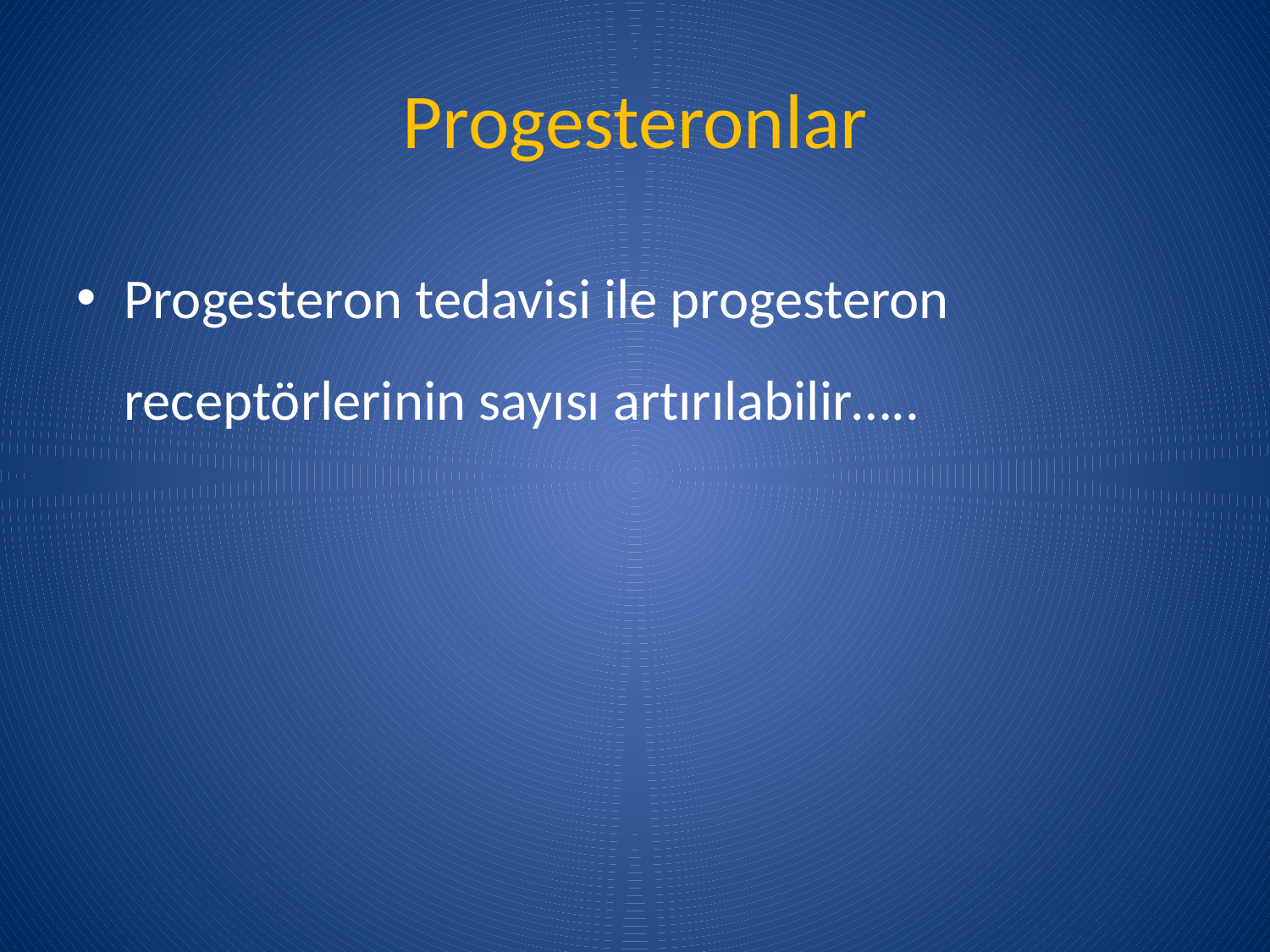

# Progesteronlar
Progesteron tedavisi ile progesteron receptörlerinin sayısı artırılabilir…..